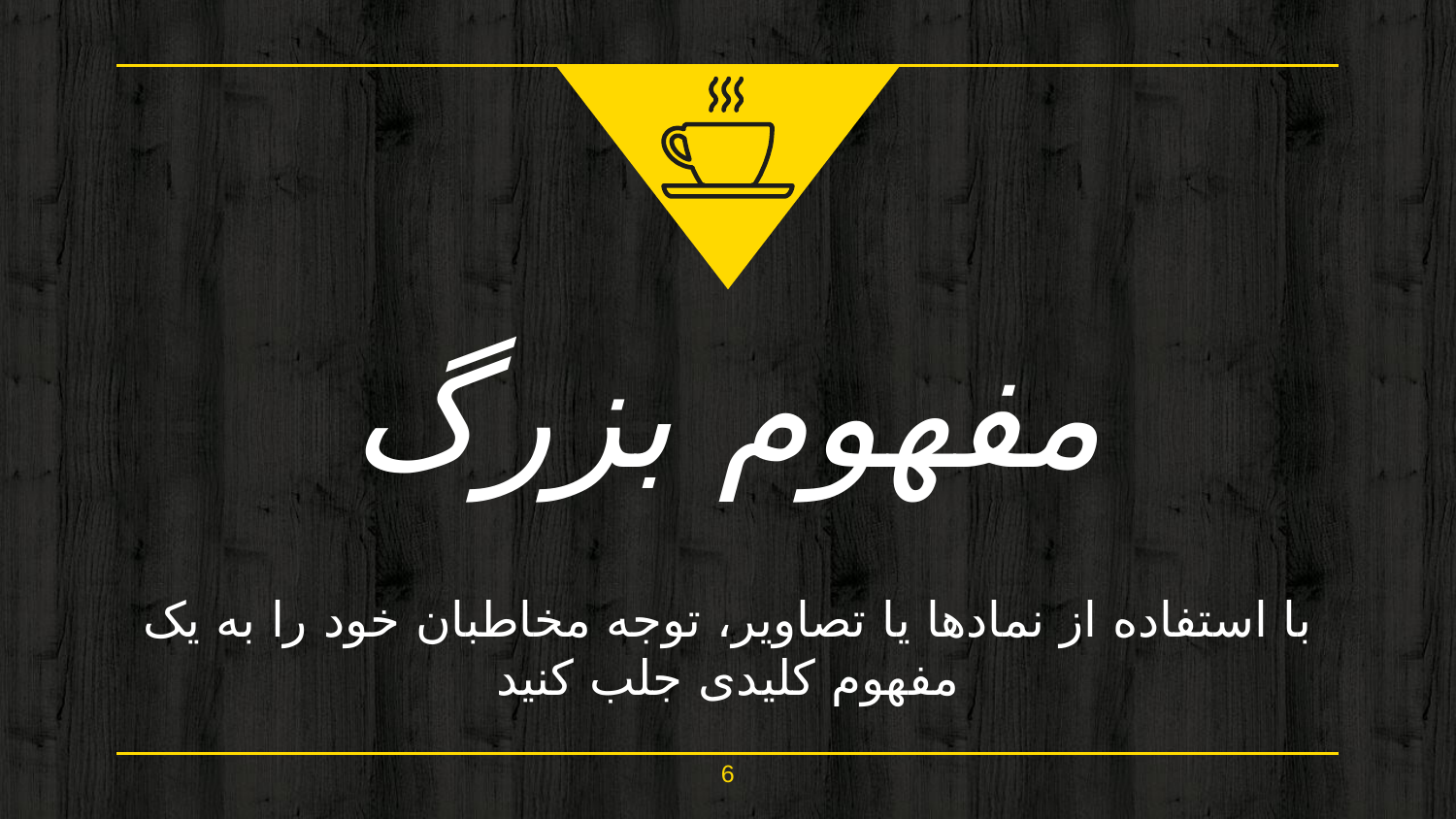

مفهوم بزرگ
با استفاده از نمادها یا تصاویر، توجه مخاطبان خود را به یک مفهوم کلیدی جلب کنید
6